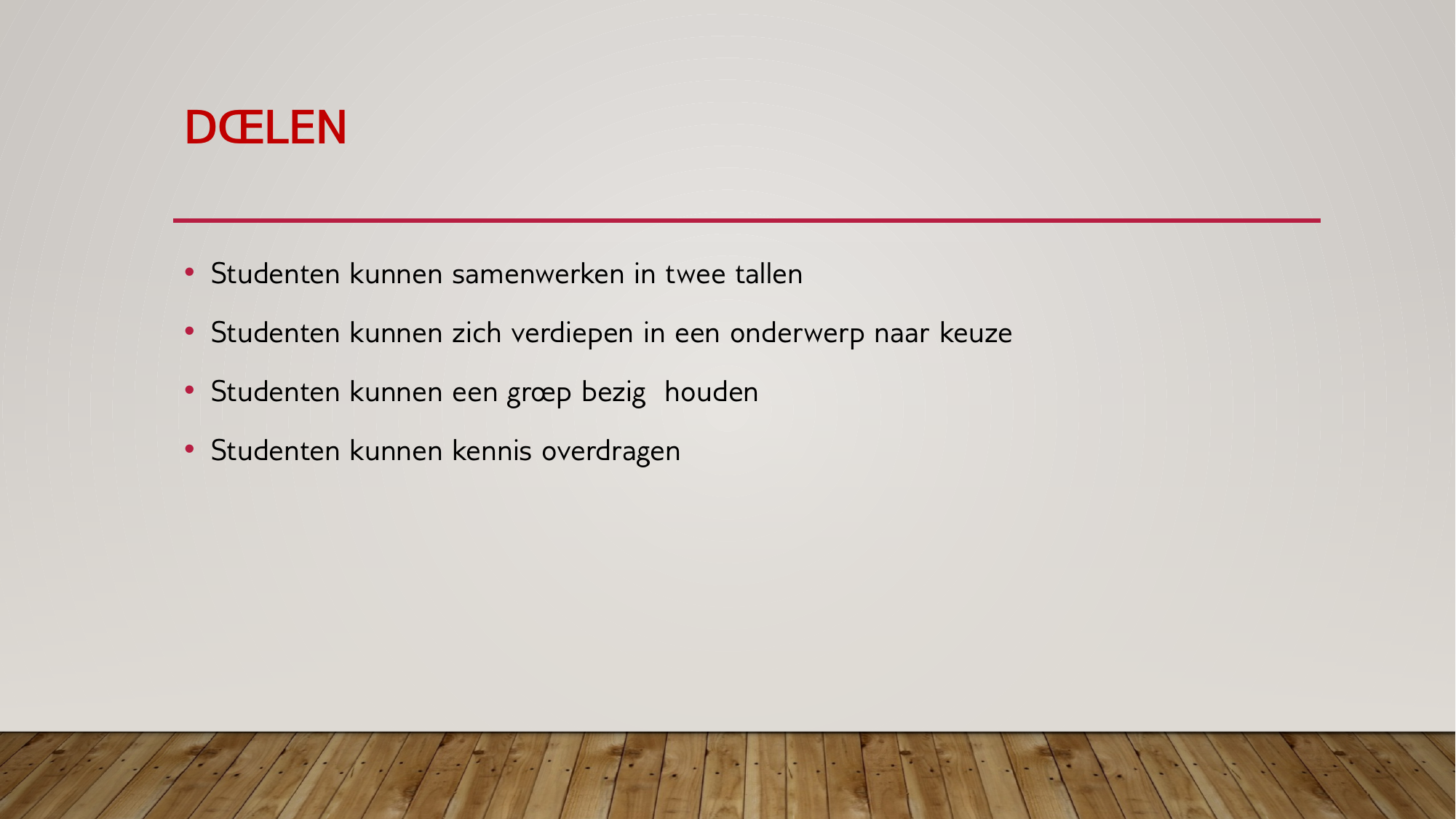

# Doelen
Studenten kunnen samenwerken in twee tallen
Studenten kunnen zich verdiepen in een onderwerp naar keuze
Studenten kunnen een groep bezig  houden
Studenten kunnen kennis overdragen